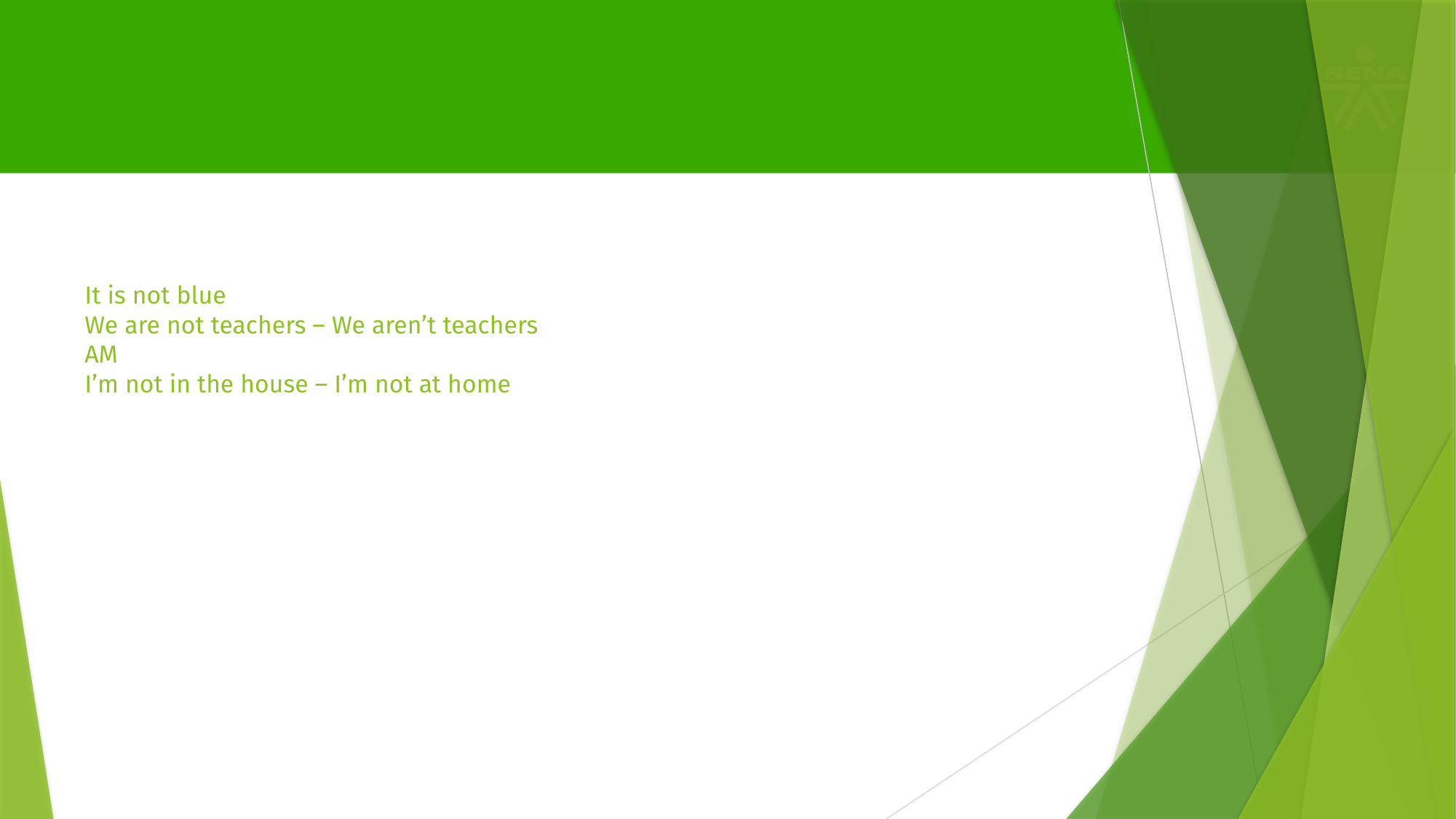

# It is not blue We are not teachers – We aren’t teachers AM I’m not in the house – I’m not at home